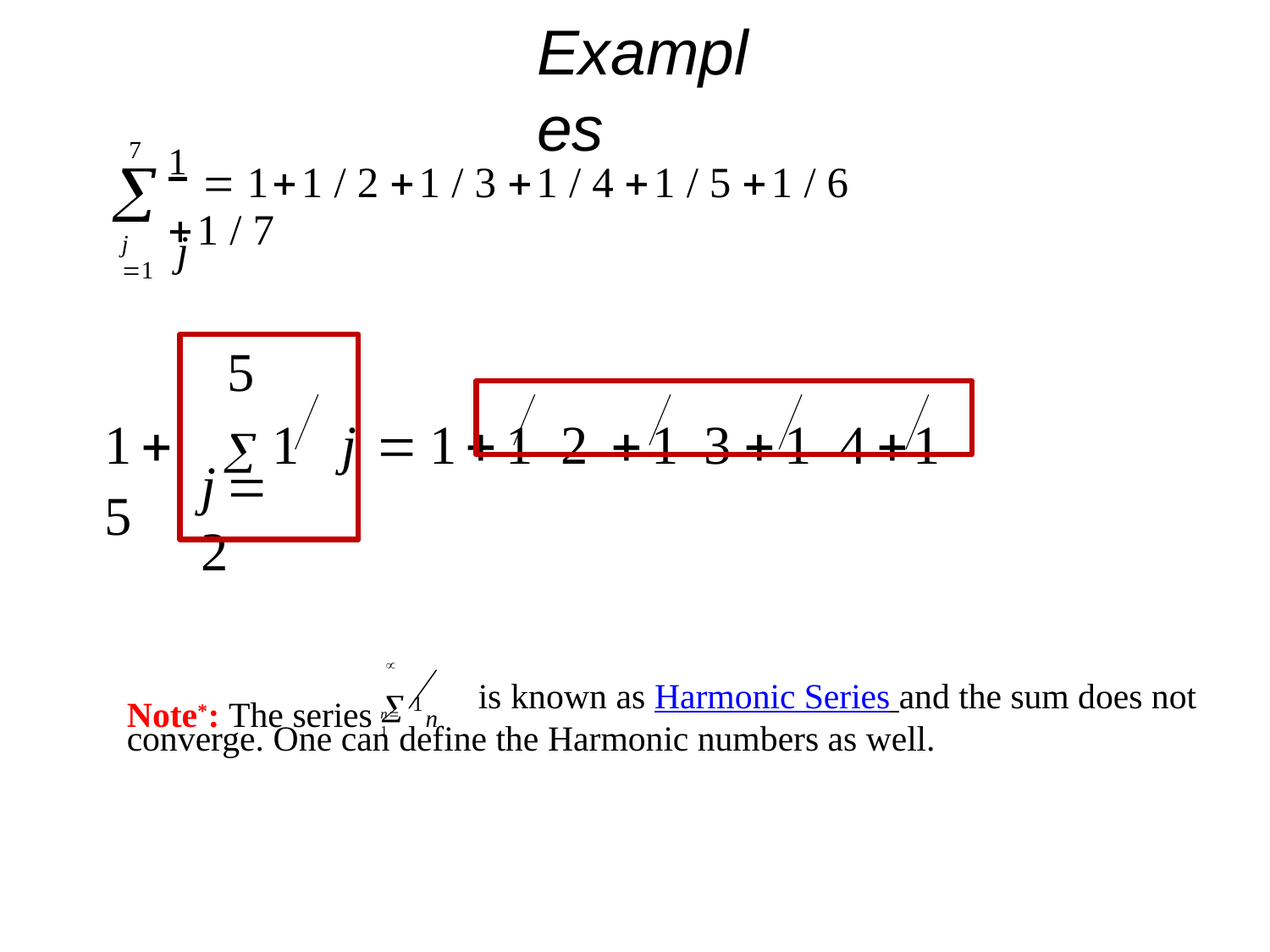

# Examples
7
∑
j =1
1 = 1+1 / 2 +1 / 3 +1 / 4 +1 / 5 +1 / 6 +1 / 7
j

5
1+	∑1	j =1+1 2 +1 3+1 4+1 5

j=2
∝
Note*: The series ∑ 1n

is known as Harmonic Series and the sum does not
n=1
converge. One can define the Harmonic numbers as well.